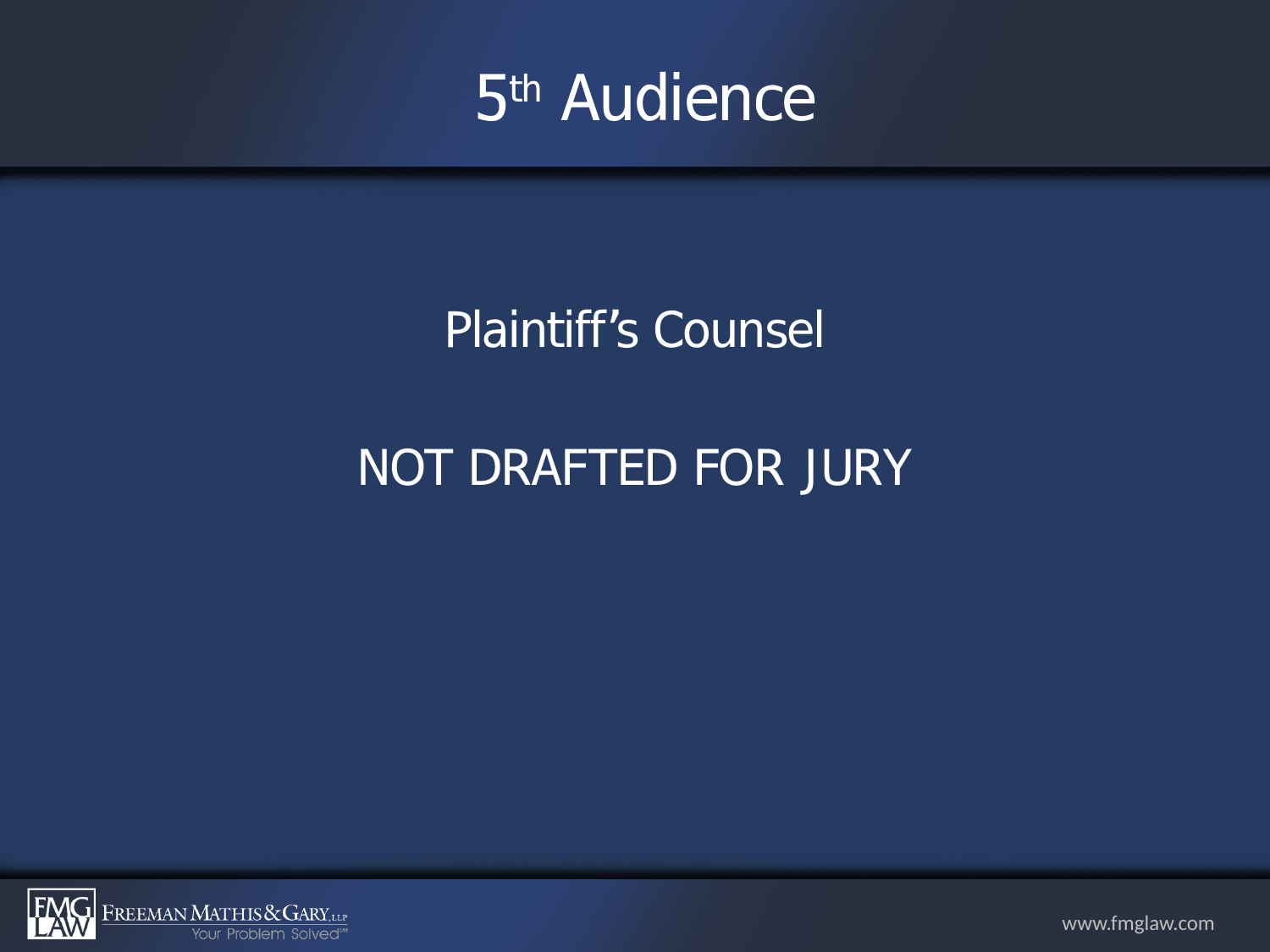

# 5th Audience

Plaintiff’s Counsel

Not Drafted for Jury